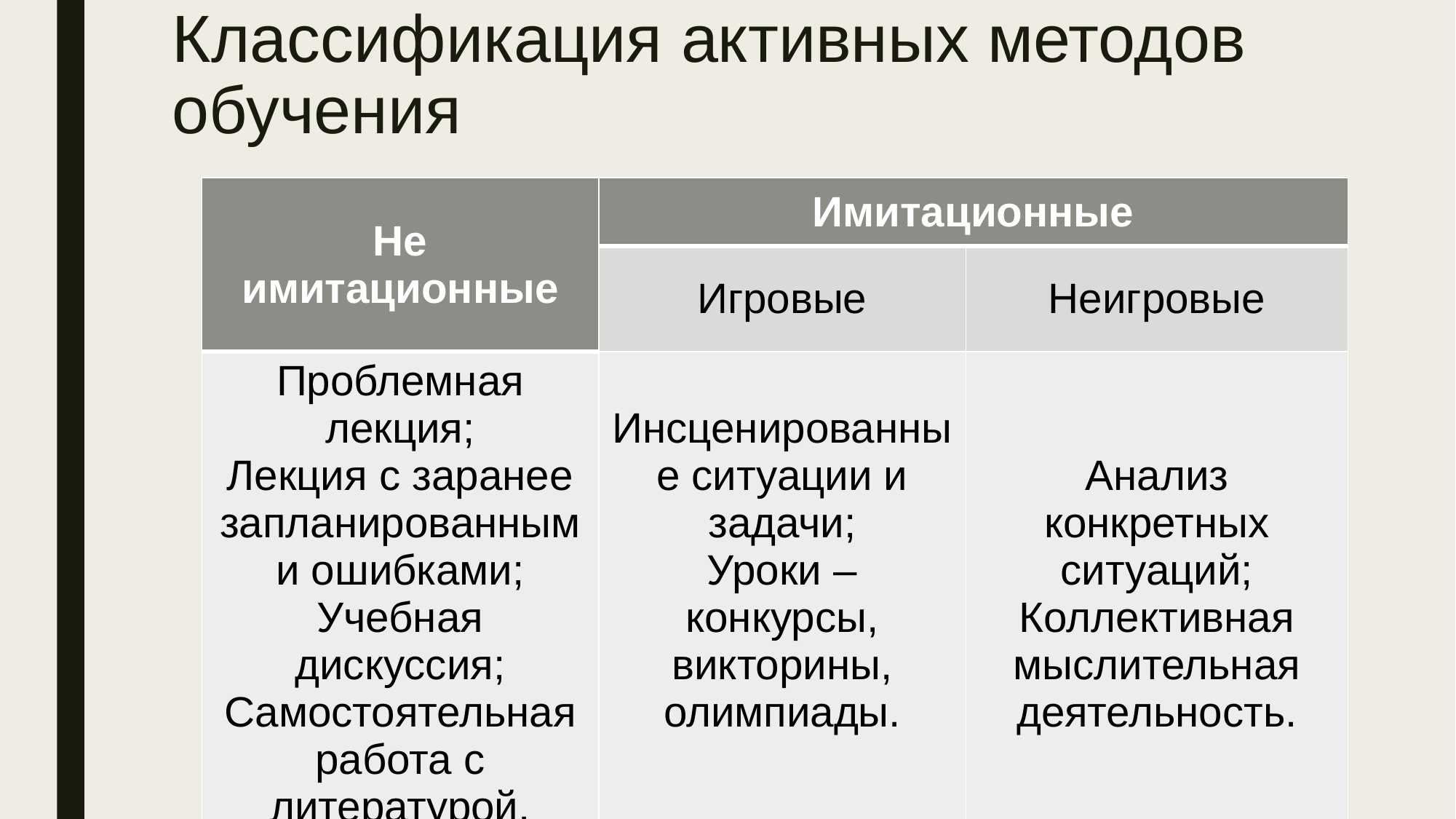

# Классификация активных методов обучения
| Не имитационные | Имитационные |  |
| --- | --- | --- |
|  | Игровые | Неигровые |
| Проблемная лекция; Лекция с заранее запланированными ошибками; Учебная дискуссия; Самостоятельная работа с литературой. | Инсценированные ситуации и задачи; Уроки – конкурсы, викторины, олимпиады. | Анализ конкретных ситуаций; Коллективная мыслительная деятельность. |